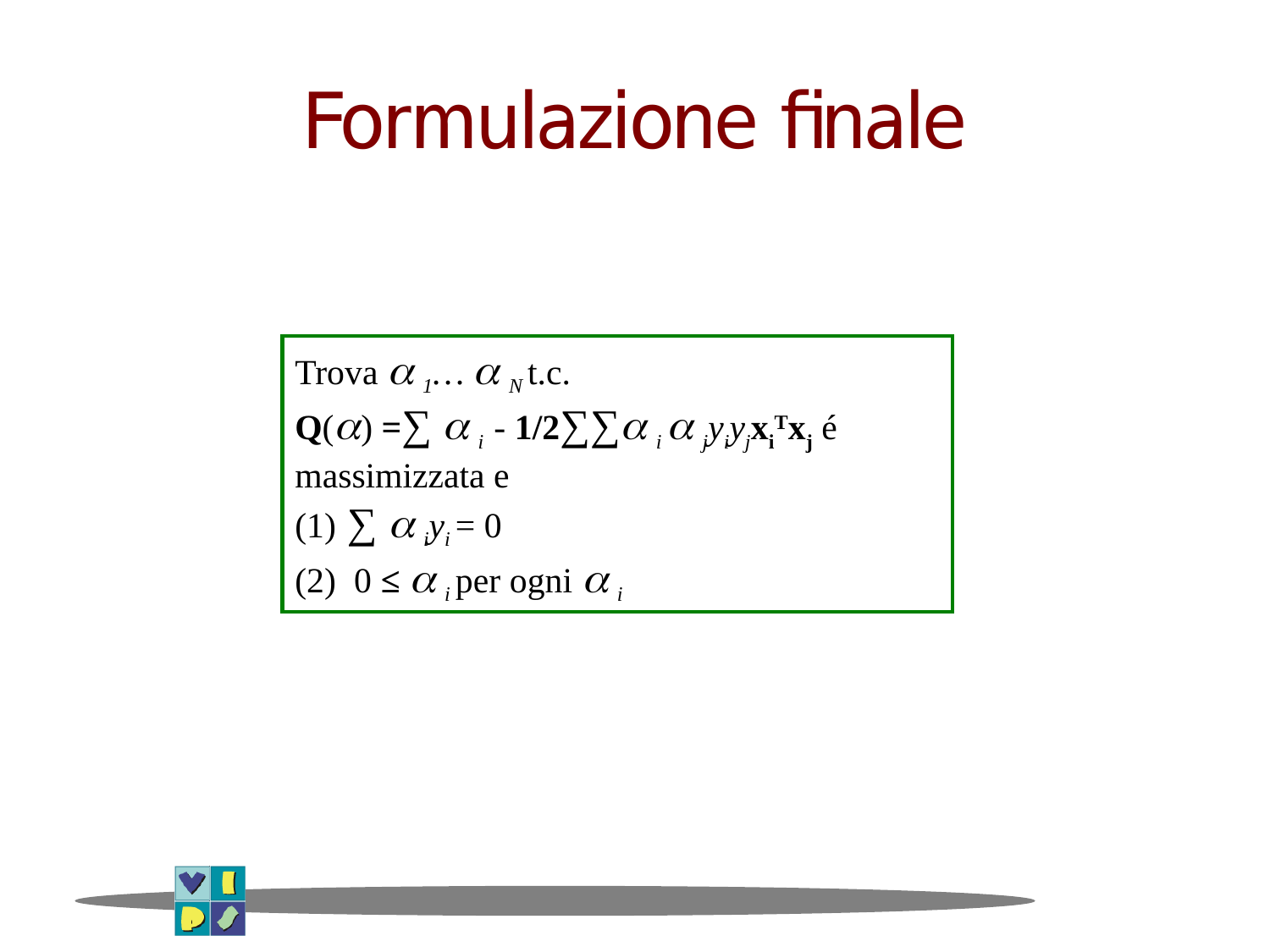

# Formulazione finale
Trova α 1… α N t.c.
Q(α) =∑ α i  - 1/2∑∑α i α jyiyjxiTxj é massimizzata e
(1) ∑ α iyi = 0
(2)  0 ≤ α i per ogni α i